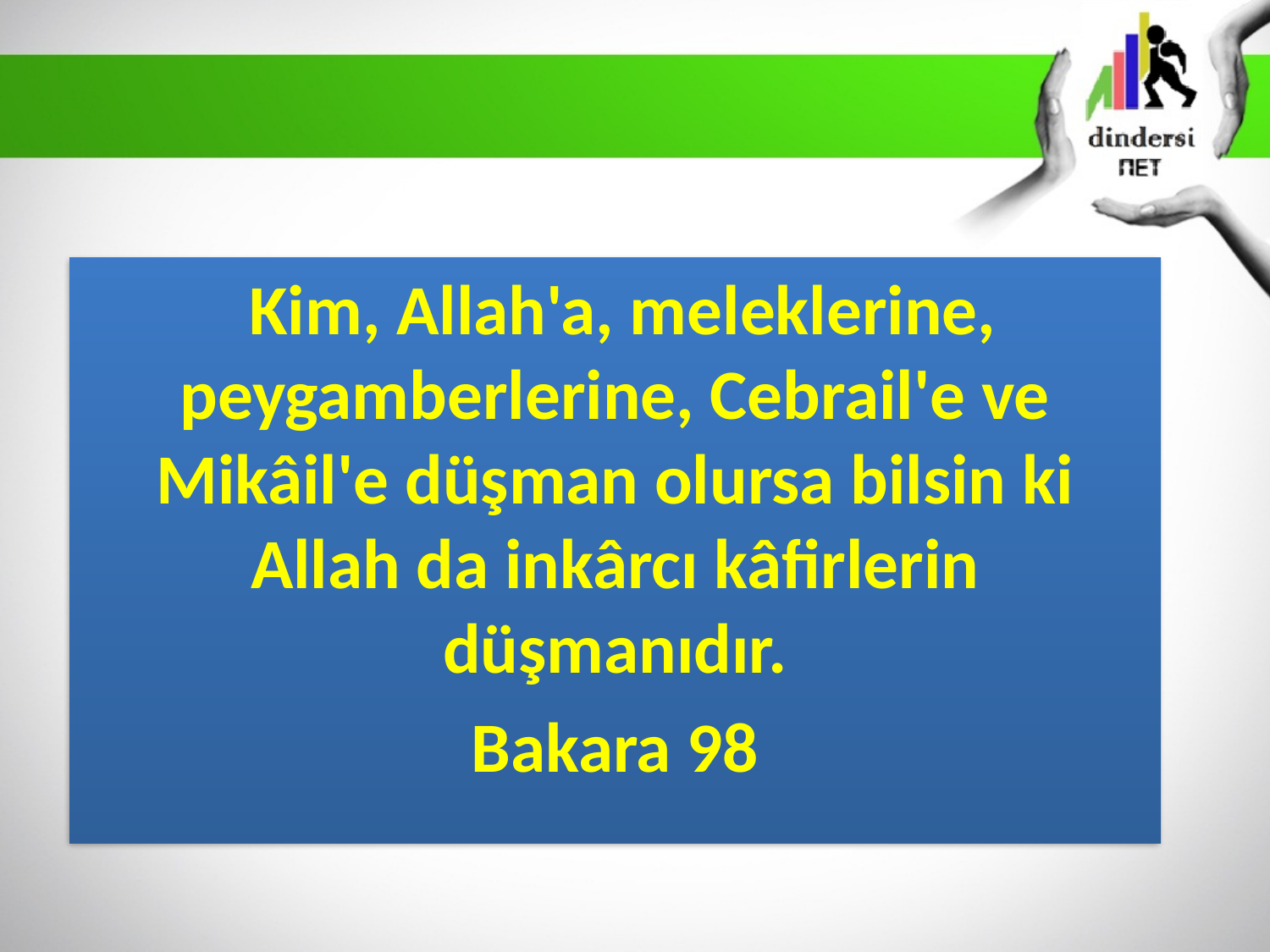

Kim, Allah'a, meleklerine, peygamberlerine, Cebrail'e ve Mikâil'e düşman olursa bilsin ki Allah da inkârcı kâfirlerin düşmanıdır.
Bakara 98